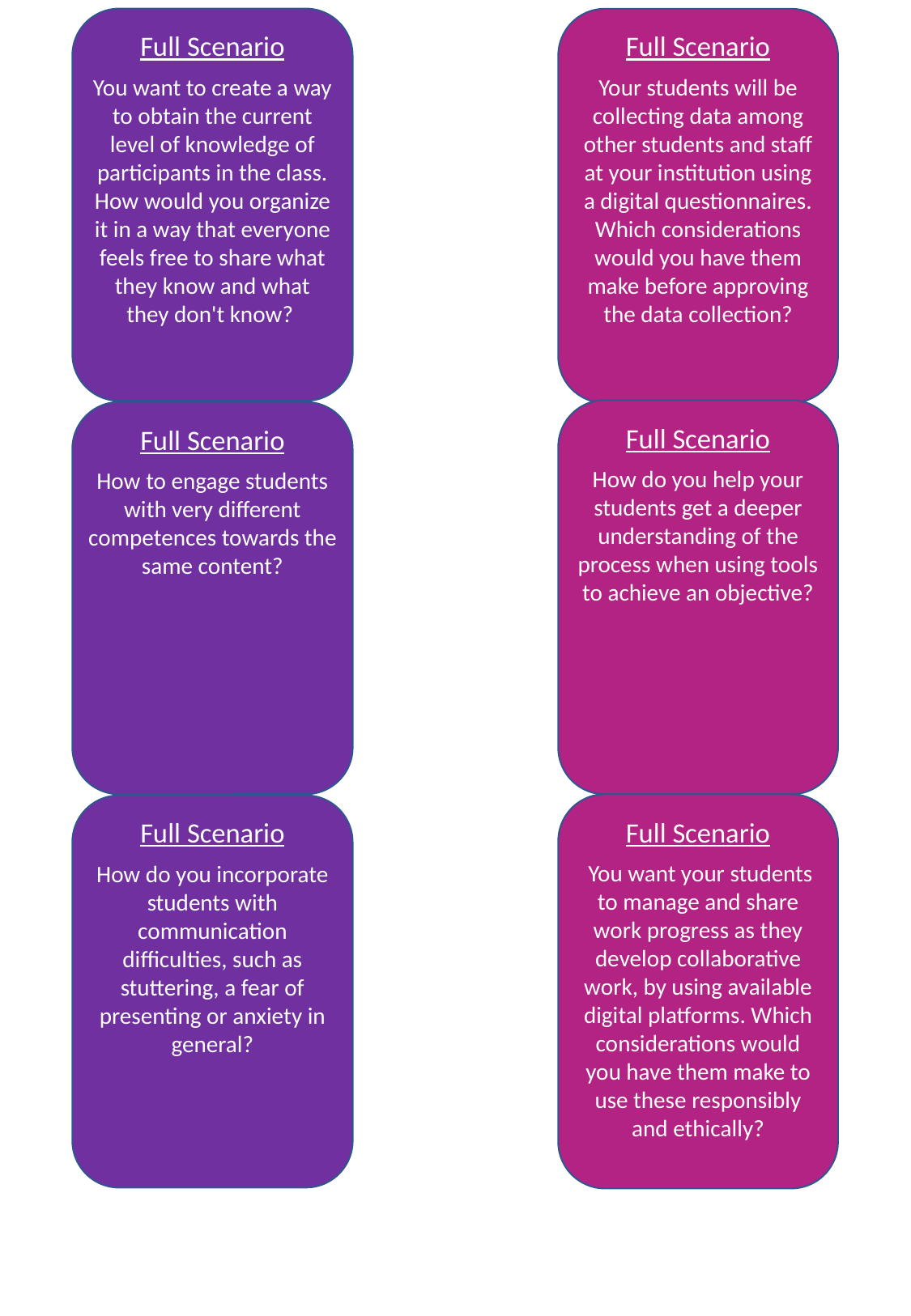

Full Scenario

You want to create a way to obtain the current level of knowledge of participants in the class. How would you organize it in a way that everyone feels free to share what they know and what they don't know?

Full Scenario

Your students will be collecting data among other students and staff at your institution using a digital questionnaires. Which considerations would you have them make before approving the data collection?

Full Scenario

How do you help your students get a deeper understanding of the process when using tools to achieve an objective?

Full Scenario

How to engage students with very different competences towards the same content?

Full Scenario

 You want your students to manage and share work progress as they develop collaborative work, by using available digital platforms. Which considerations would you have them make to use these responsibly and ethically?

Full Scenario

How do you incorporate students with communication difficulties, such as stuttering, a fear of presenting or anxiety in general?